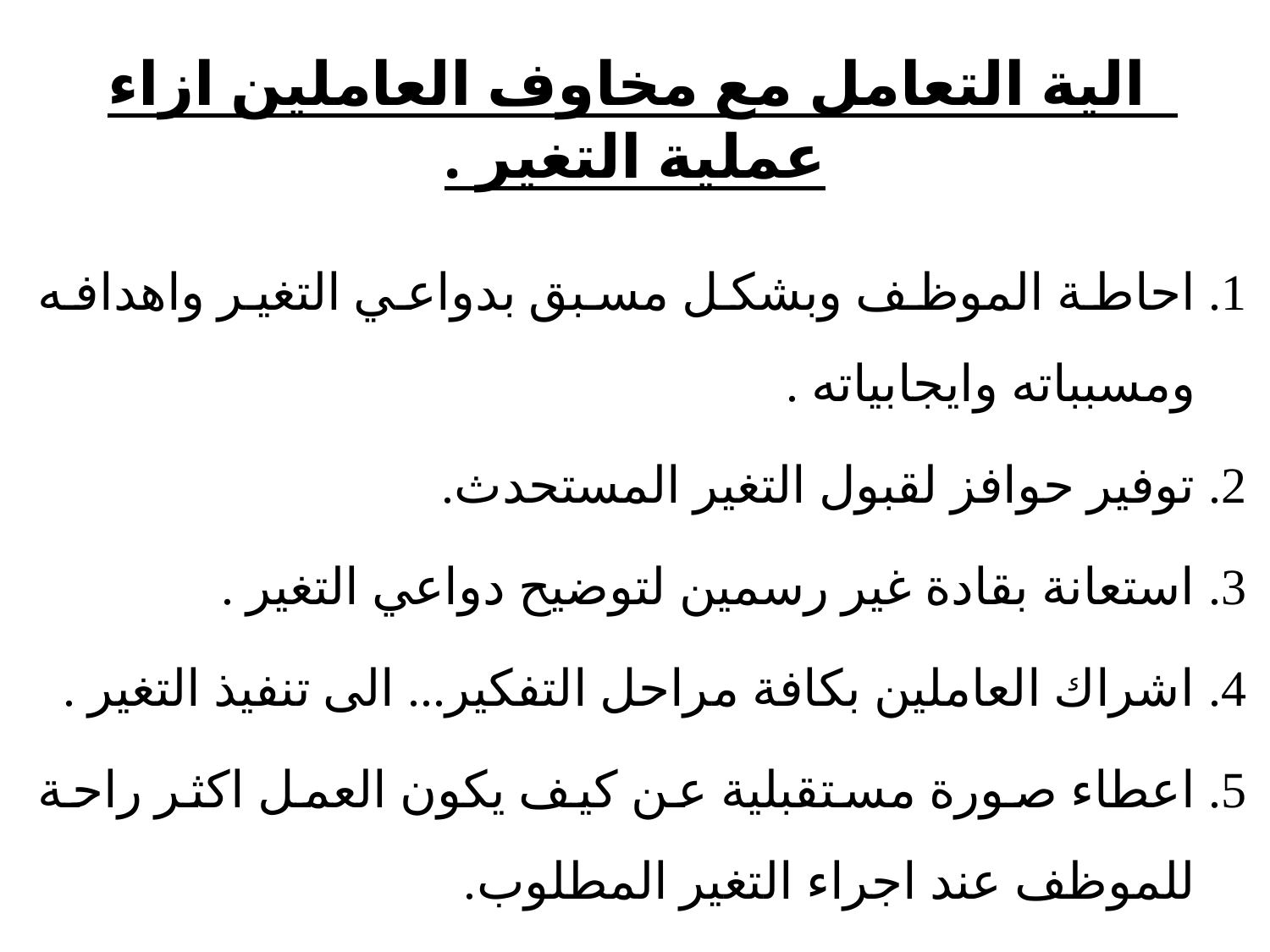

# الية التعامل مع مخاوف العاملين ازاء عملية التغير .
احاطة الموظف وبشكل مسبق بدواعي التغير واهدافه ومسبباته وايجابياته .
توفير حوافز لقبول التغير المستحدث.
استعانة بقادة غير رسمين لتوضيح دواعي التغير .
اشراك العاملين بكافة مراحل التفكير... الى تنفيذ التغير .
اعطاء صورة مستقبلية عن كيف يكون العمل اكثر راحة للموظف عند اجراء التغير المطلوب.